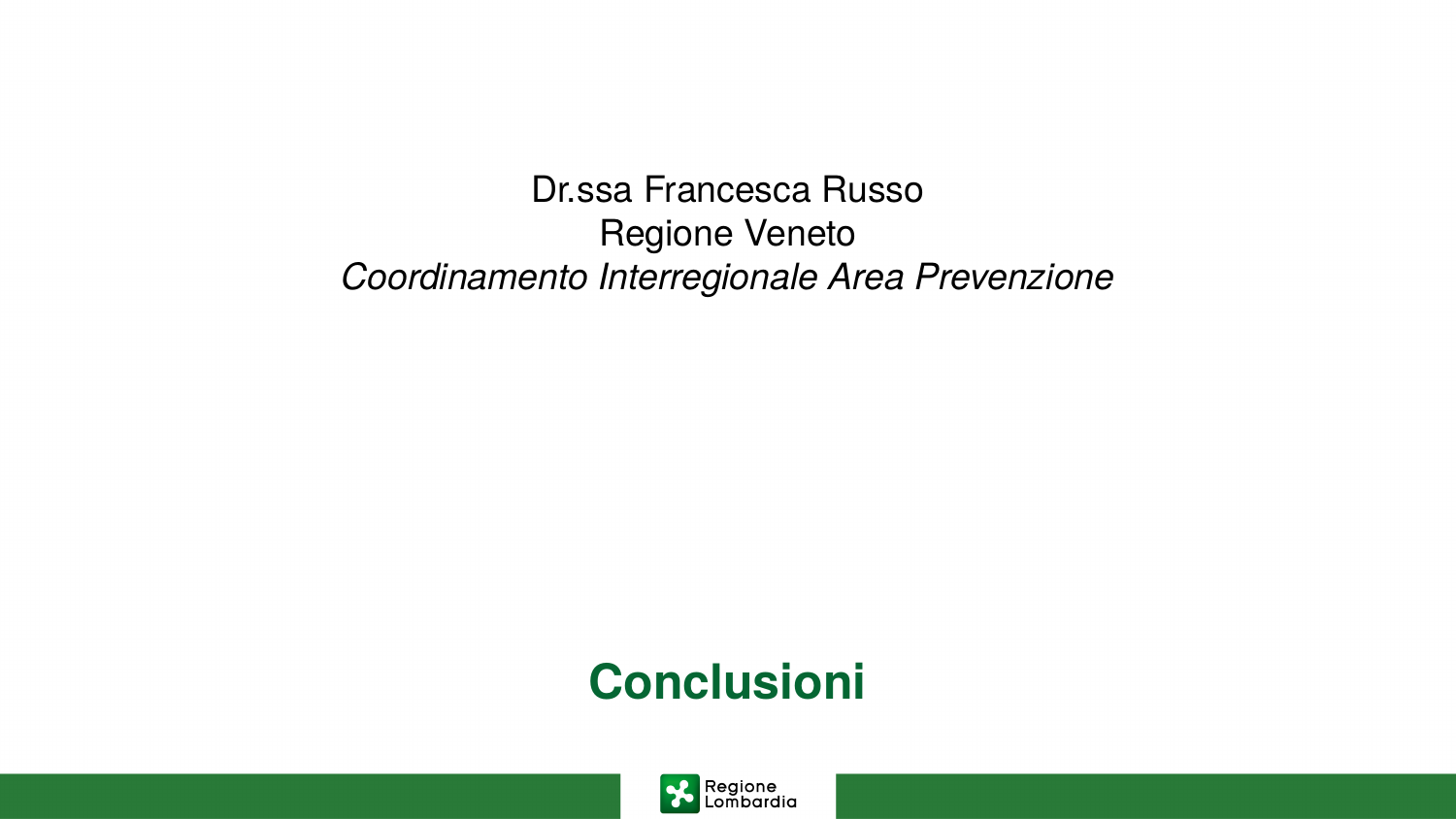

Dr.ssa Francesca Russo
Regione Veneto
Coordinamento Interregionale Area Prevenzione
# Conclusioni